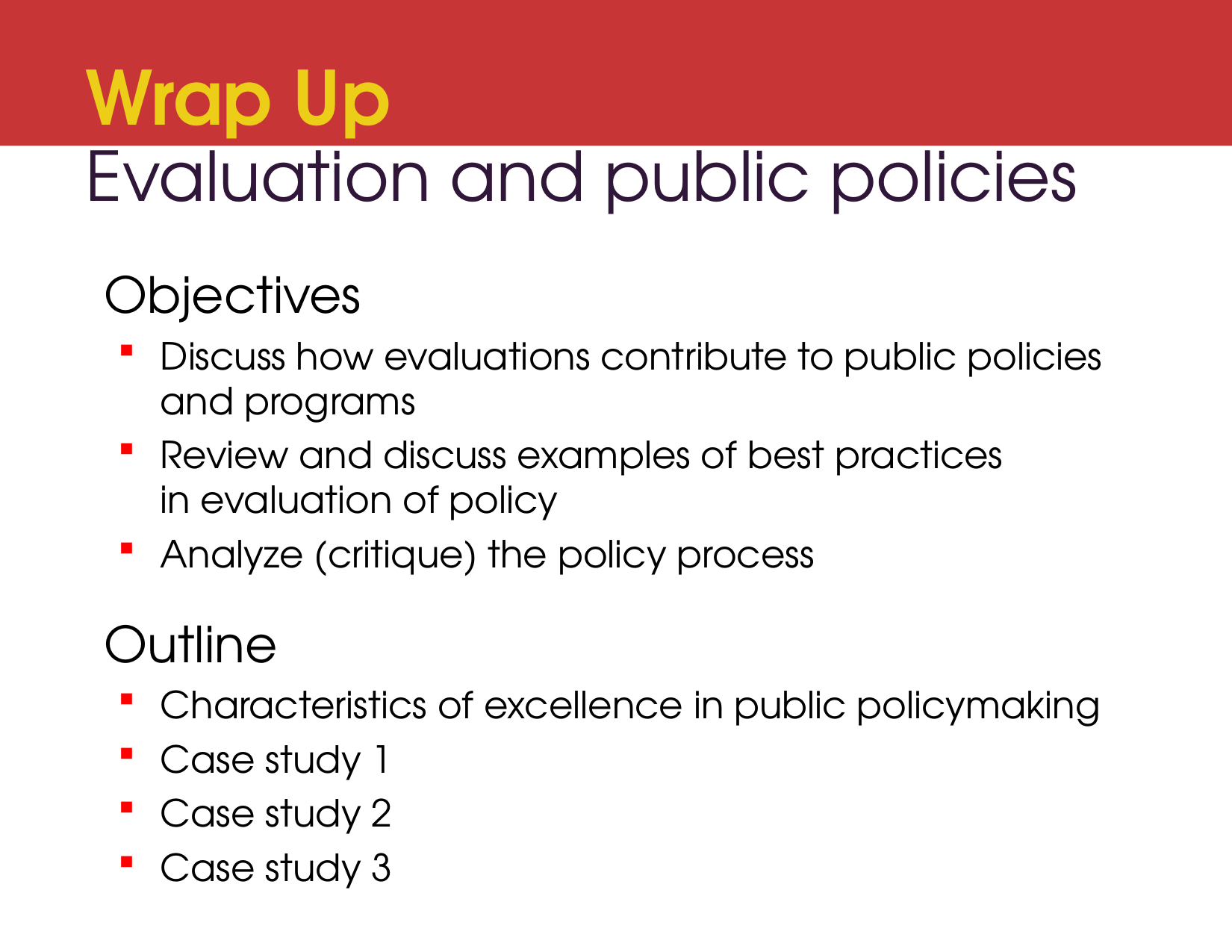

# Wrap Up
Evaluation and public policies
Objectives
Discuss how evaluations contribute to public policies and programs
Review and discuss examples of best practices
in evaluation of policy
Analyze (critique) the policy process
Outline
Characteristics of excellence in public policymaking
Case study 1
Case study 2
Case study 3